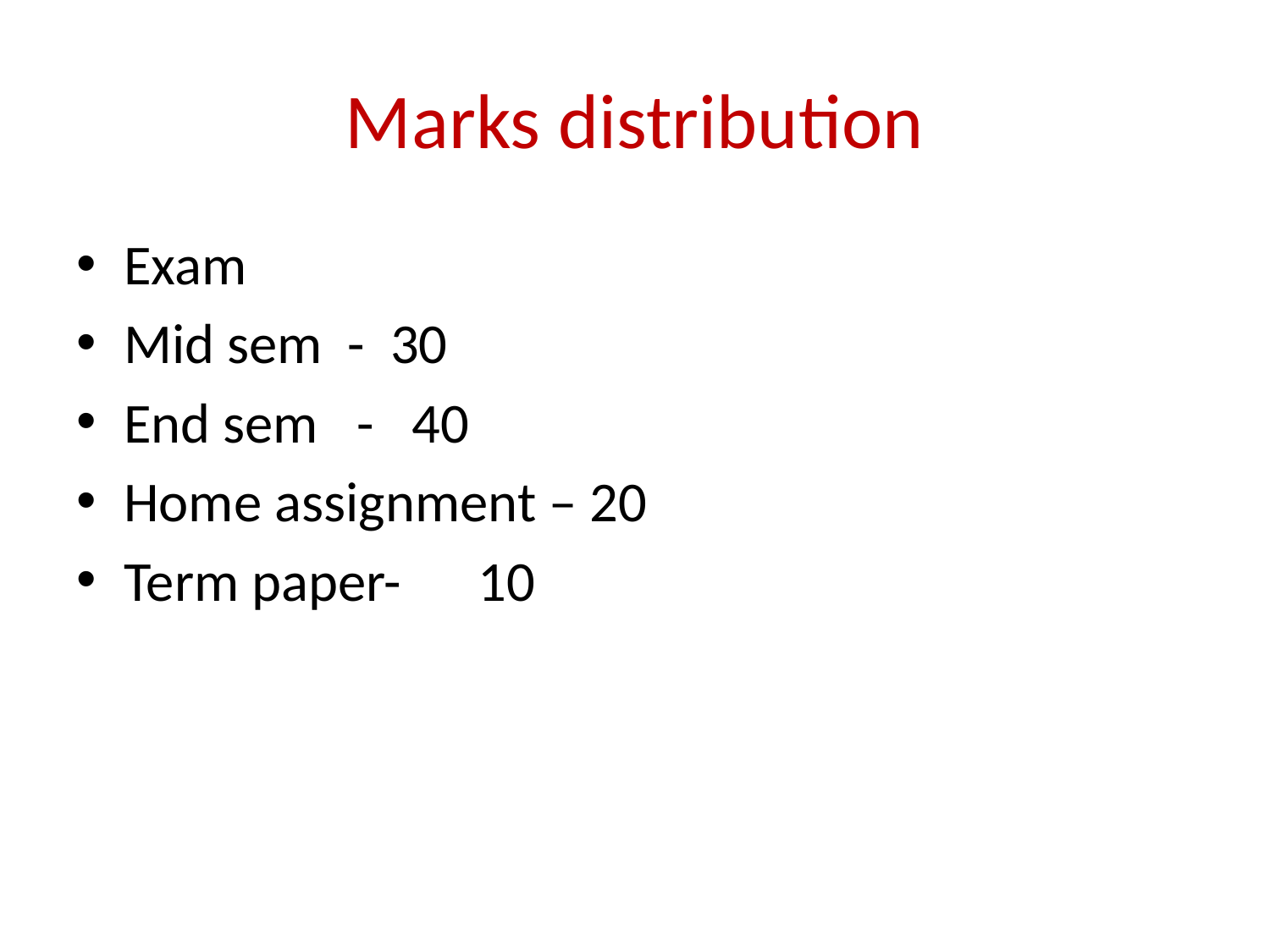

# Marks distribution
Exam
Mid sem  -  30
End sem   -   40
Home assignment – 20
Term paper-      10